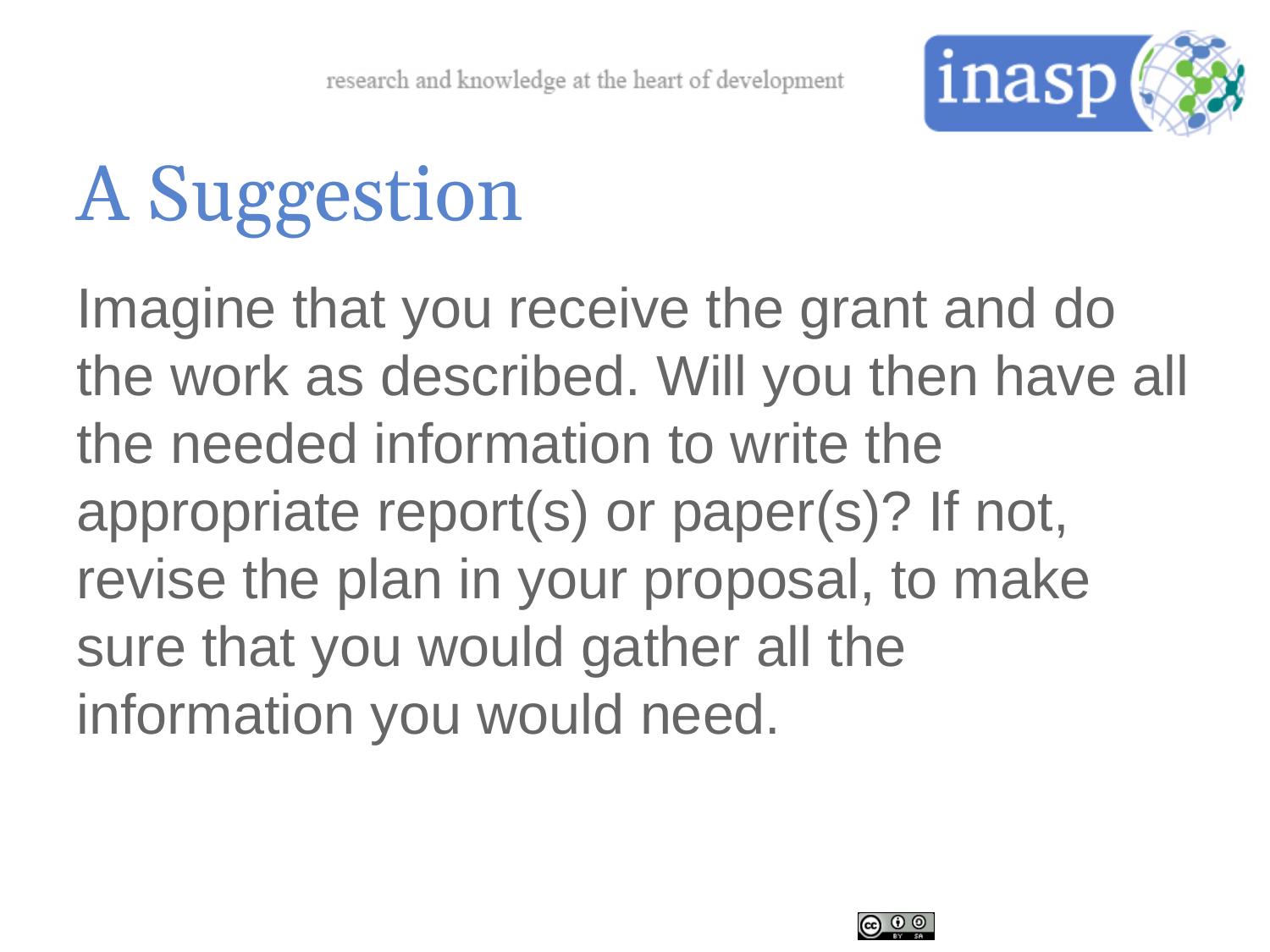

# A Suggestion
Imagine that you receive the grant and do the work as described. Will you then have all the needed information to write the appropriate report(s) or paper(s)? If not, revise the plan in your proposal, to make sure that you would gather all the information you would need.